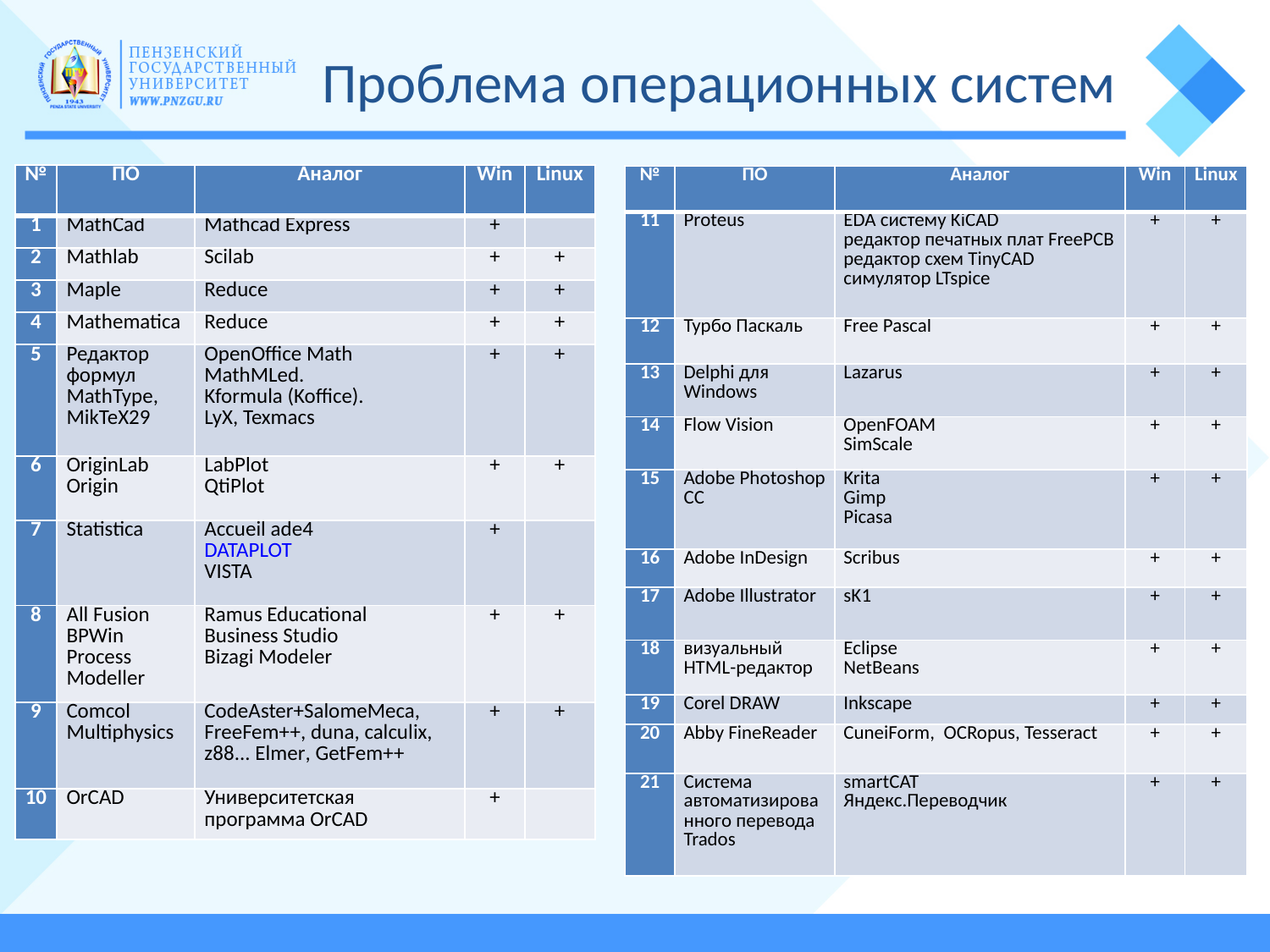

# Проблема операционных систем
| № | ПО | Аналог | Win | Linux |
| --- | --- | --- | --- | --- |
| 1 | MathCad | Mathcad Express | + |  |
| 2 | Mathlab | Scilab | + | + |
| 3 | Maple | Reduce | + | + |
| 4 | Mathematica | Reduce | + | + |
| 5 | Редактор формул MathType, MikTeX29 | OpenOffice Math MathMLed. Kformula (Koffice). LyX, Texmacs | + | + |
| 6 | OriginLab Origin | LabPlot QtiPlot | + | + |
| 7 | Statistica | Accueil ade4 DATAPLOT VISTA | + |  |
| 8 | All Fusion BPWin Process Modeller | Ramus Educational Business Studio Bizagi Modeler | + | + |
| 9 | Comcol Multiphysics | CodeAster+SalomeMeca, FreeFem++, duna, calculix, z88... Elmer, GetFem++ | + | + |
| 10 | OrCAD | Университетская программа OrCAD | + |  |
| № | ПО | Аналог | Win | Linux |
| --- | --- | --- | --- | --- |
| 11 | Proteus | EDA систему KiCAD редактор печатных плат FreePCB редактор схем TinyCAD симулятор LTspice | + | + |
| 12 | Турбо Паскаль | Free Pascal | + | + |
| 13 | Delphi для Windows | Lazarus | + | + |
| 14 | Flow Vision | OpenFOAM SimScale | + | + |
| 15 | Adobe Photoshop CC | Krita Gimp Picasa | + | + |
| 16 | Adobe InDesign | Scribus | + | + |
| 17 | Adobe Illustrator | sK1 | + | + |
| 18 | визуальный HTML-редактор | Eclipse NetBeans | + | + |
| 19 | Corel DRAW | Inkscape | + | + |
| 20 | Abby FineReader | CuneiForm, OCRopus, Tesseract | + | + |
| 21 | Система автоматизированного перевода Trados | smartCAT Яндекс.Переводчик | + | + |